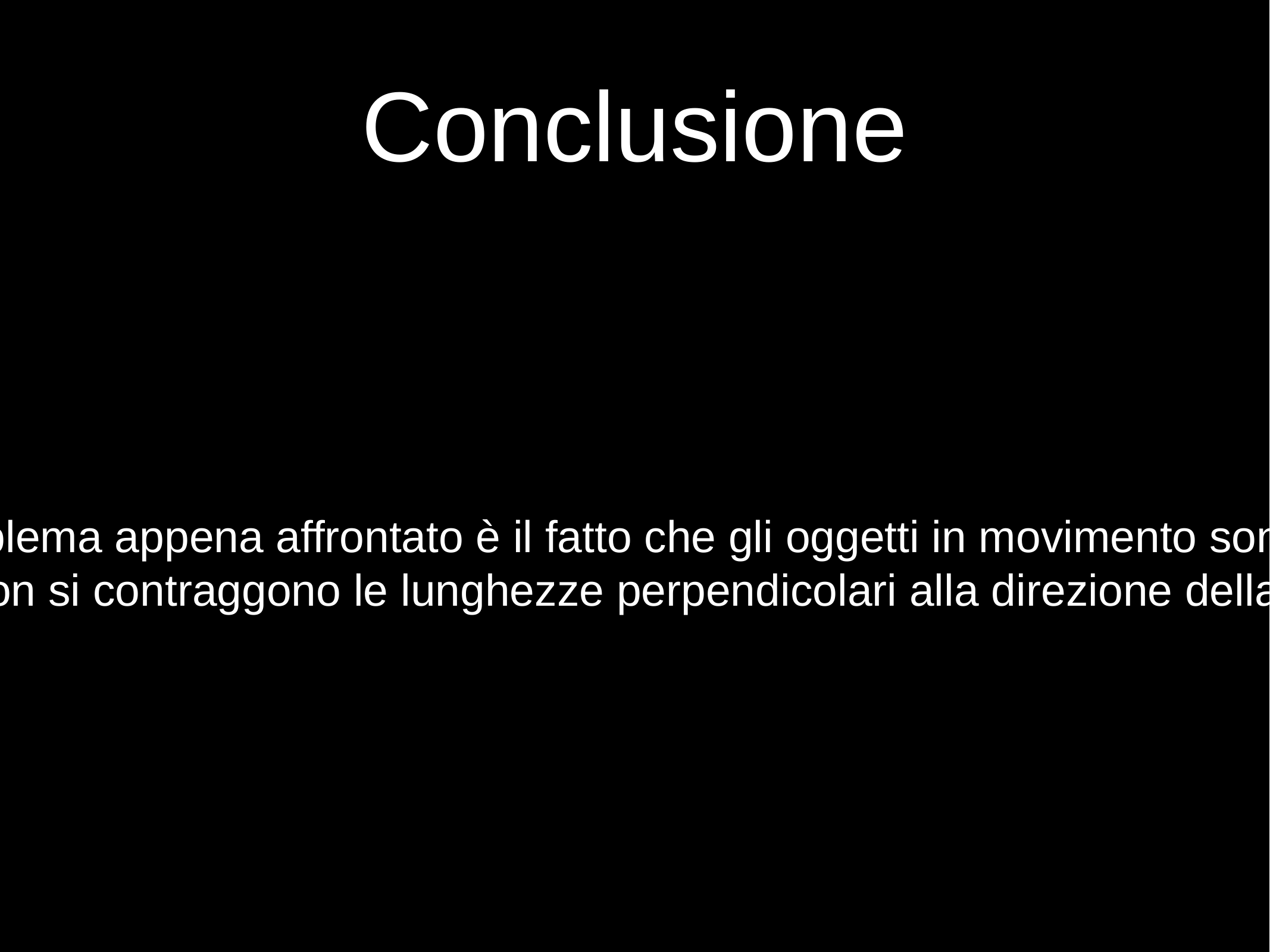

# Conclusione
La conclusione che discende dallo studio del problema appena affrontato è il fatto che gli oggetti in movimento sono accorciati rispetto agli stessi fermi nello spazio.
Inoltre, non si contraggono le lunghezze perpendicolari alla direzione della velocità.